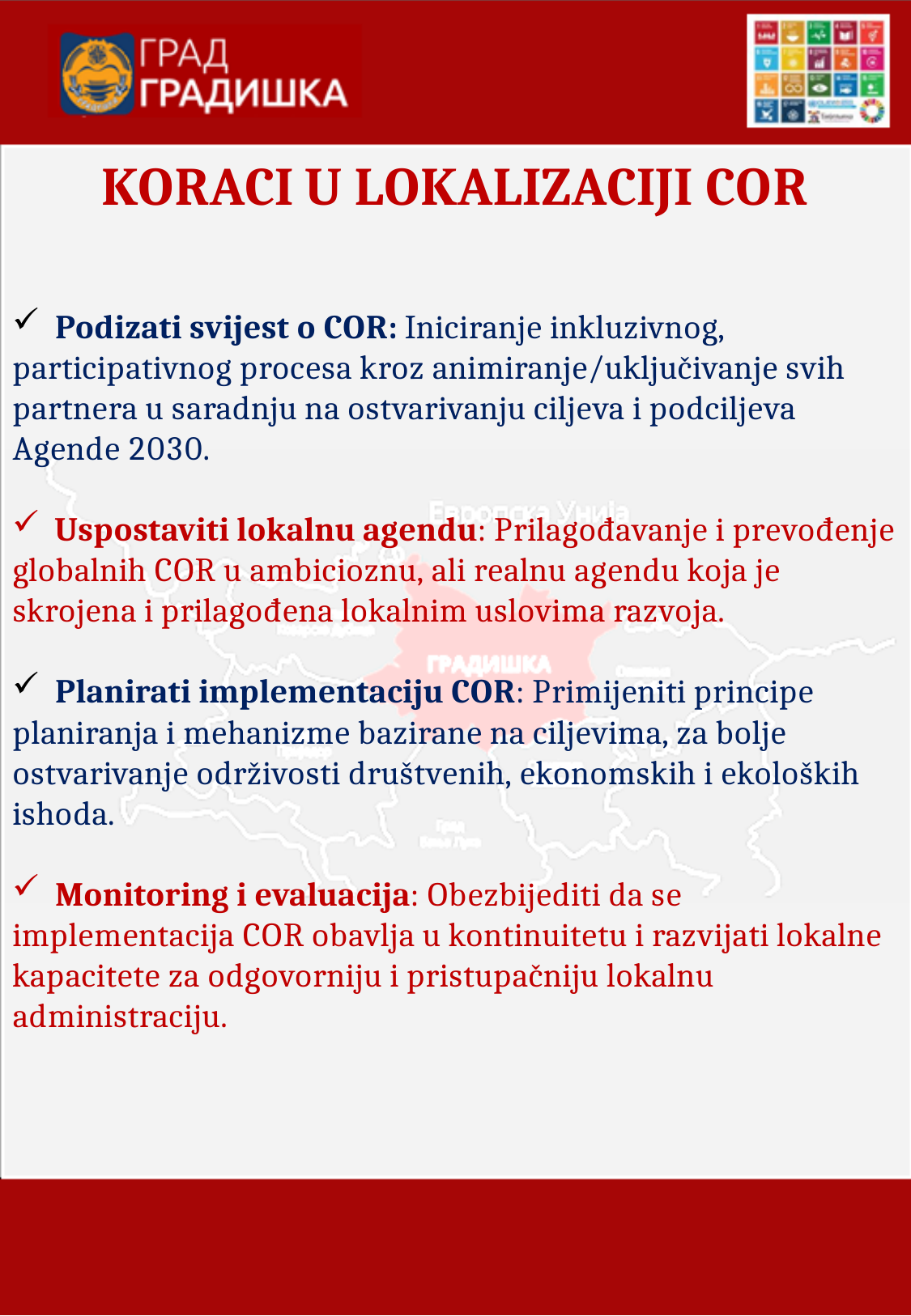

KORACI U LOKALIZACIJI COR

  Podizati svijest o COR: Iniciranje inkluzivnog, participativnog procesa kroz animiranje/uključivanje svih partnera u saradnju na ostvarivanju ciljeva i podciljeva Agende 2030.

  Uspostaviti lokalnu agendu: Prilagođavanje i prevođenje globalnih COR u ambicioznu, ali realnu agendu koja je skrojena i prilagođena lokalnim uslovima razvoja.

  Planirati implementaciju COR: Primijeniti principe planiranja i mehanizme bazirane na ciljevima, za bolje ostvarivanje održivosti društvenih, ekonomskih i ekoloških ishoda.

  Monitoring i evaluacija: Obezbijediti da se implementacija COR obavlja u kontinuitetu i razvijati lokalne kapacitete za odgovorniju i pristupačniju lokalnu administraciju.